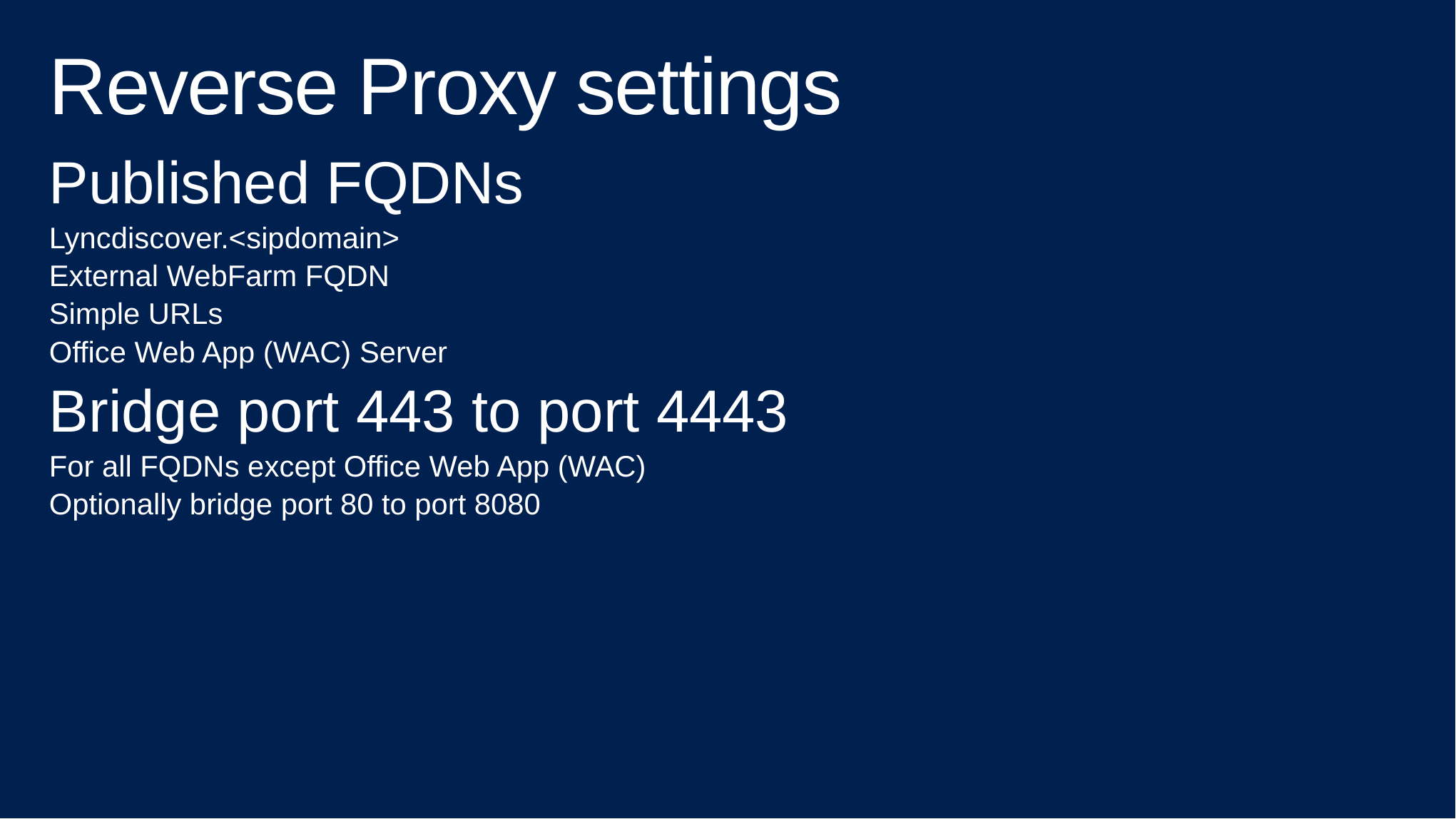

# Reverse Proxy settings
Published FQDNs
Lyncdiscover.<sipdomain>
External WebFarm FQDN
Simple URLs
Office Web App (WAC) Server
Bridge port 443 to port 4443
For all FQDNs except Office Web App (WAC)
Optionally bridge port 80 to port 8080